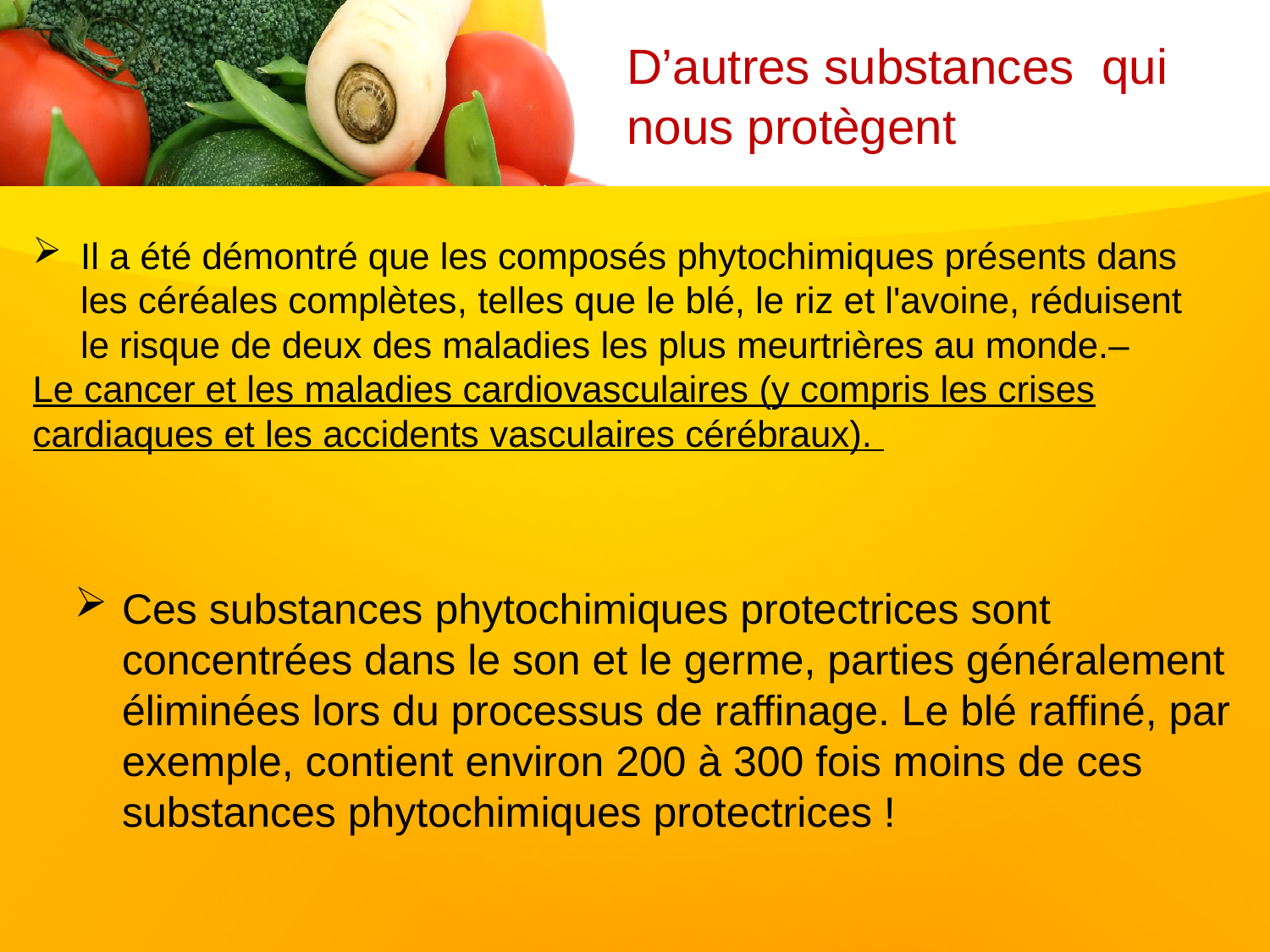

# D’autres substances  qui nous protègent
Il a été démontré que les composés phytochimiques présents dans les céréales complètes, telles que le blé, le riz et l'avoine, réduisent le risque de deux des maladies les plus meurtrières au monde.–
Le cancer et les maladies cardiovasculaires (y compris les crises cardiaques et les accidents vasculaires cérébraux).
Ces substances phytochimiques protectrices sont concentrées dans le son et le germe, parties généralement éliminées lors du processus de raffinage. Le blé raffiné, par exemple, contient environ 200 à 300 fois moins de ces substances phytochimiques protectrices !